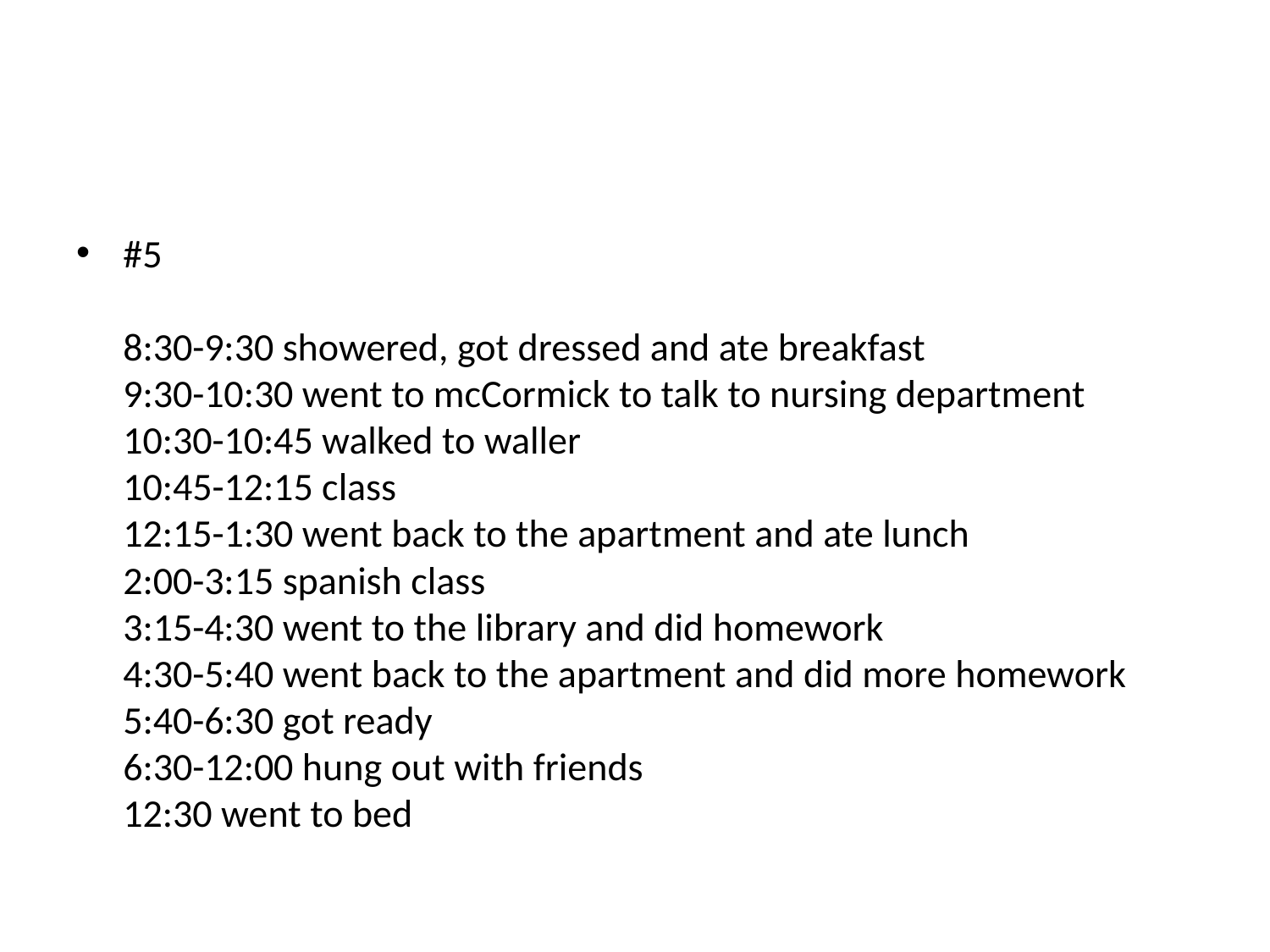

#
#5
8:30-9:30 showered, got dressed and ate breakfast
9:30-10:30 went to mcCormick to talk to nursing department
10:30-10:45 walked to waller
10:45-12:15 class
12:15-1:30 went back to the apartment and ate lunch
2:00-3:15 spanish class
3:15-4:30 went to the library and did homework
4:30-5:40 went back to the apartment and did more homework
5:40-6:30 got ready
6:30-12:00 hung out with friends
12:30 went to bed